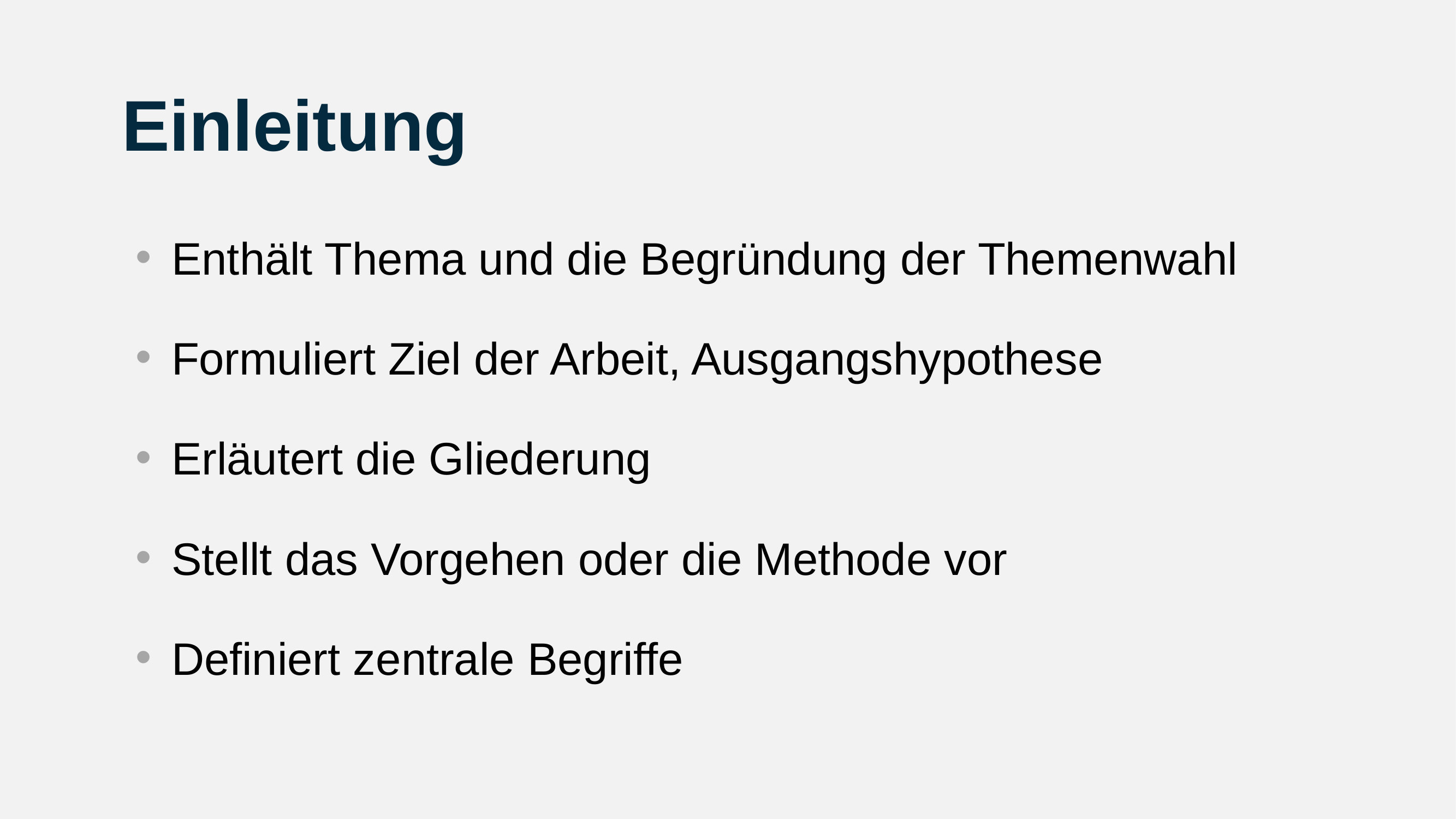

# Einleitung
Enthält Thema und die Begründung der Themenwahl
Formuliert Ziel der Arbeit, Ausgangshypothese
Erläutert die Gliederung
Stellt das Vorgehen oder die Methode vor
Definiert zentrale Begriffe